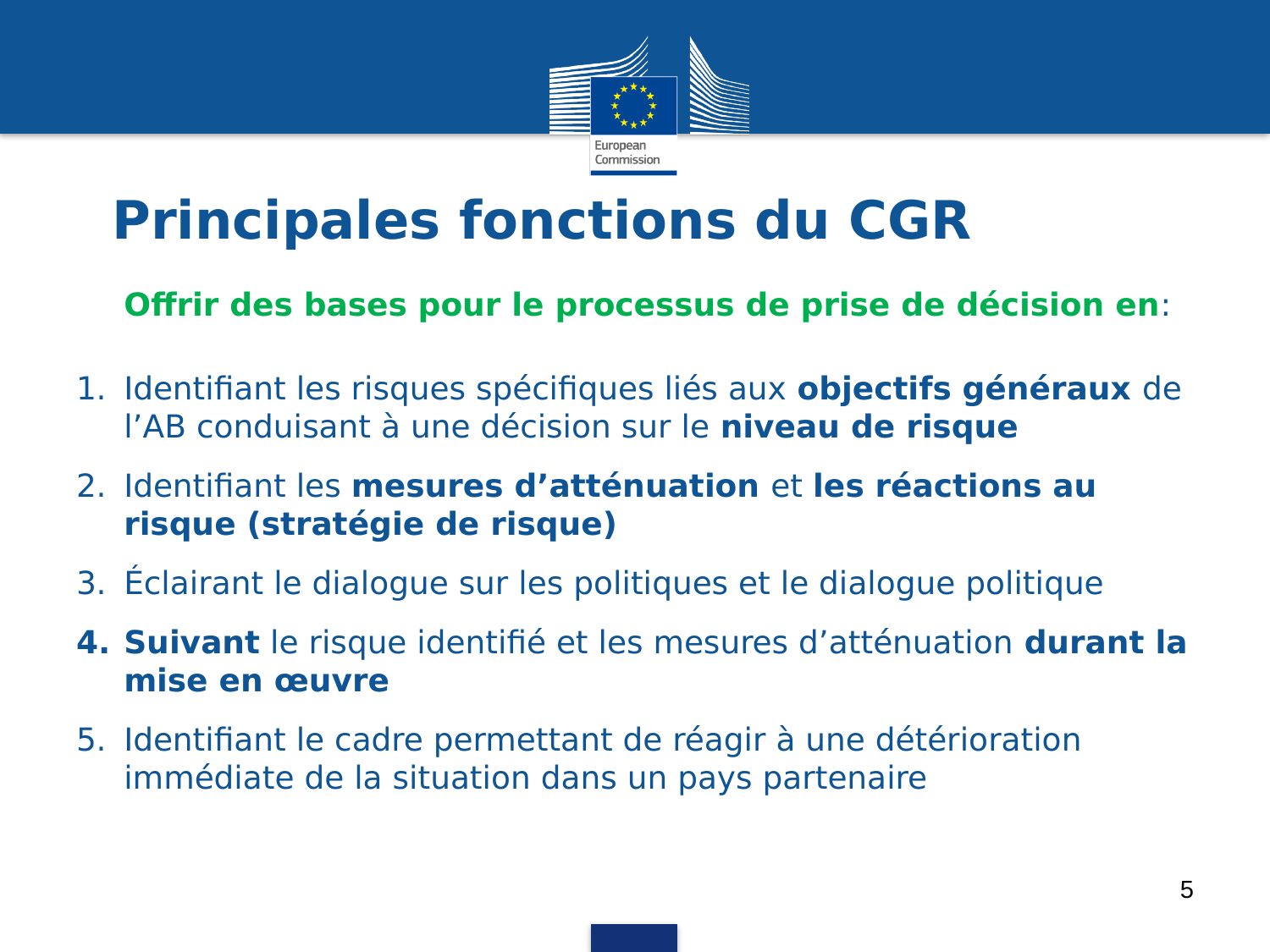

# Principales fonctions du CGR
	Offrir des bases pour le processus de prise de décision en:

Identifiant les risques spécifiques liés aux objectifs généraux de l’AB conduisant à une décision sur le niveau de risque
Identifiant les mesures d’atténuation et les réactions au risque (stratégie de risque)
Éclairant le dialogue sur les politiques et le dialogue politique
Suivant le risque identifié et les mesures d’atténuation durant la mise en œuvre
Identifiant le cadre permettant de réagir à une détérioration immédiate de la situation dans un pays partenaire

5